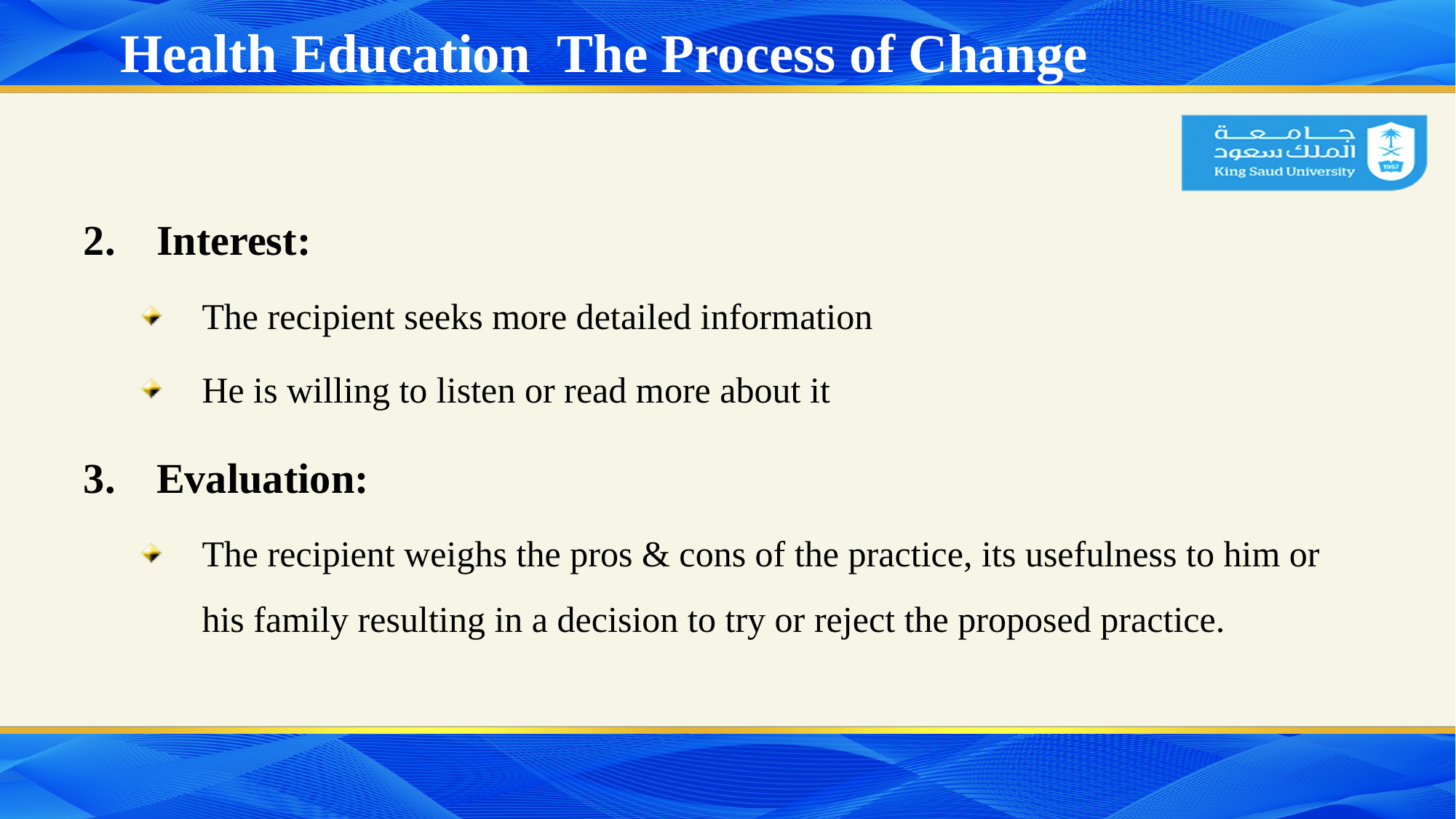

# Health Education  The Process of Change
Interest:
The recipient seeks more detailed information
He is willing to listen or read more about it
Evaluation:
The recipient weighs the pros & cons of the practice, its usefulness to him or his family resulting in a decision to try or reject the proposed practice.